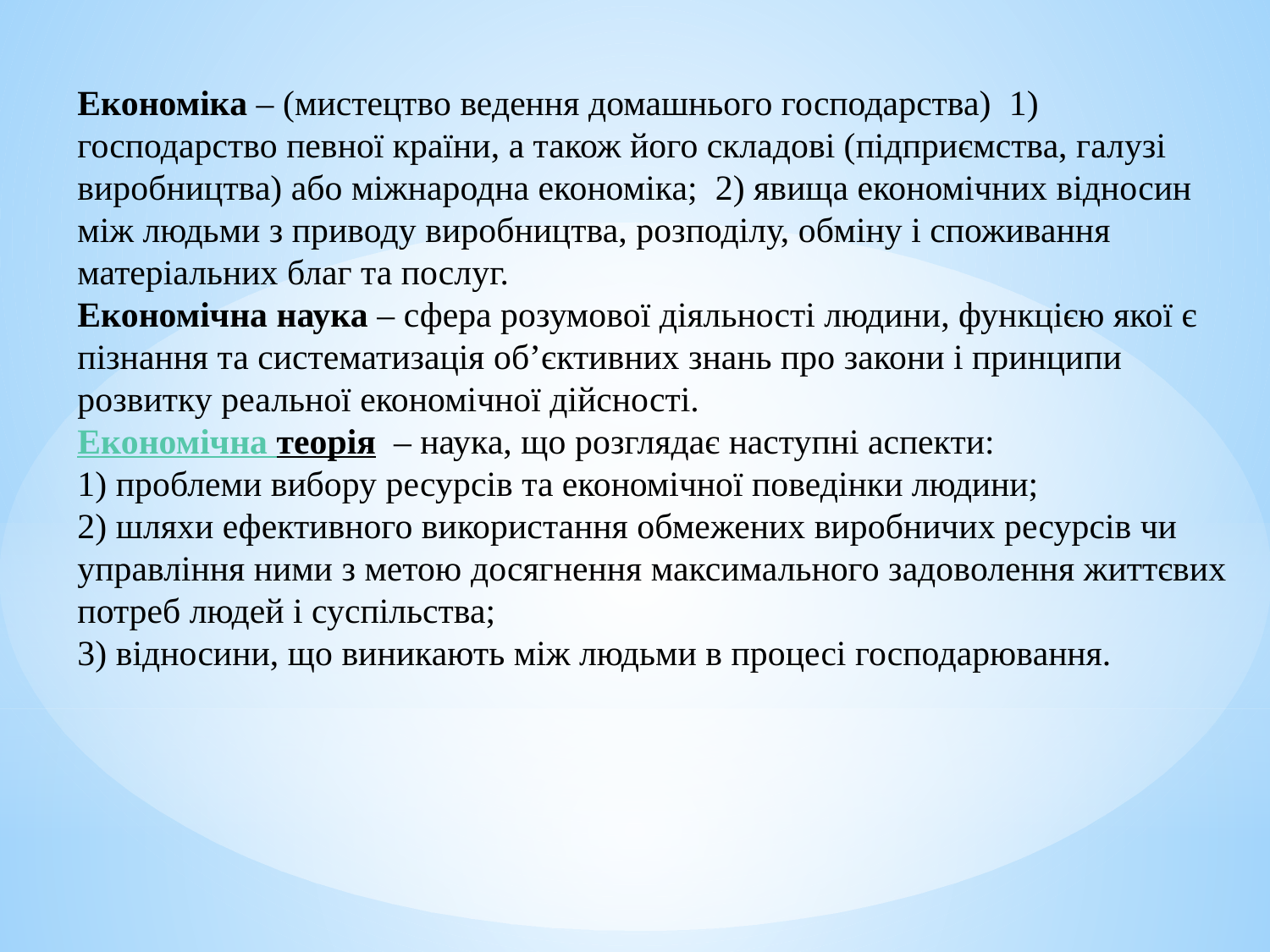

Економіка – (мистецтво ведення домашнього господарства)  1) господарство певної країни, а також його складові (підприємства, галузі виробництва) або міжнародна економіка;  2) явища економічних відносин між людьми з приводу виробництва, розподілу, обміну і споживання матеріальних благ та послуг.
Економічна наука – сфера розумової діяльності людини, функцією якої є пізнання та систематизація об’єктивних знань про закони і принципи розвитку реальної економічної дійсності.
Економічна теорія  – наука, що розглядає наступні аспекти:
1) проблеми вибору ресурсів та економічної поведінки людини;
2) шляхи ефективного використання обмежених виробничих ресурсів чи управління ними з метою досягнення максимального задоволення життєвих потреб людей і суспільства;
3) відносини, що виникають між людьми в процесі господарювання.